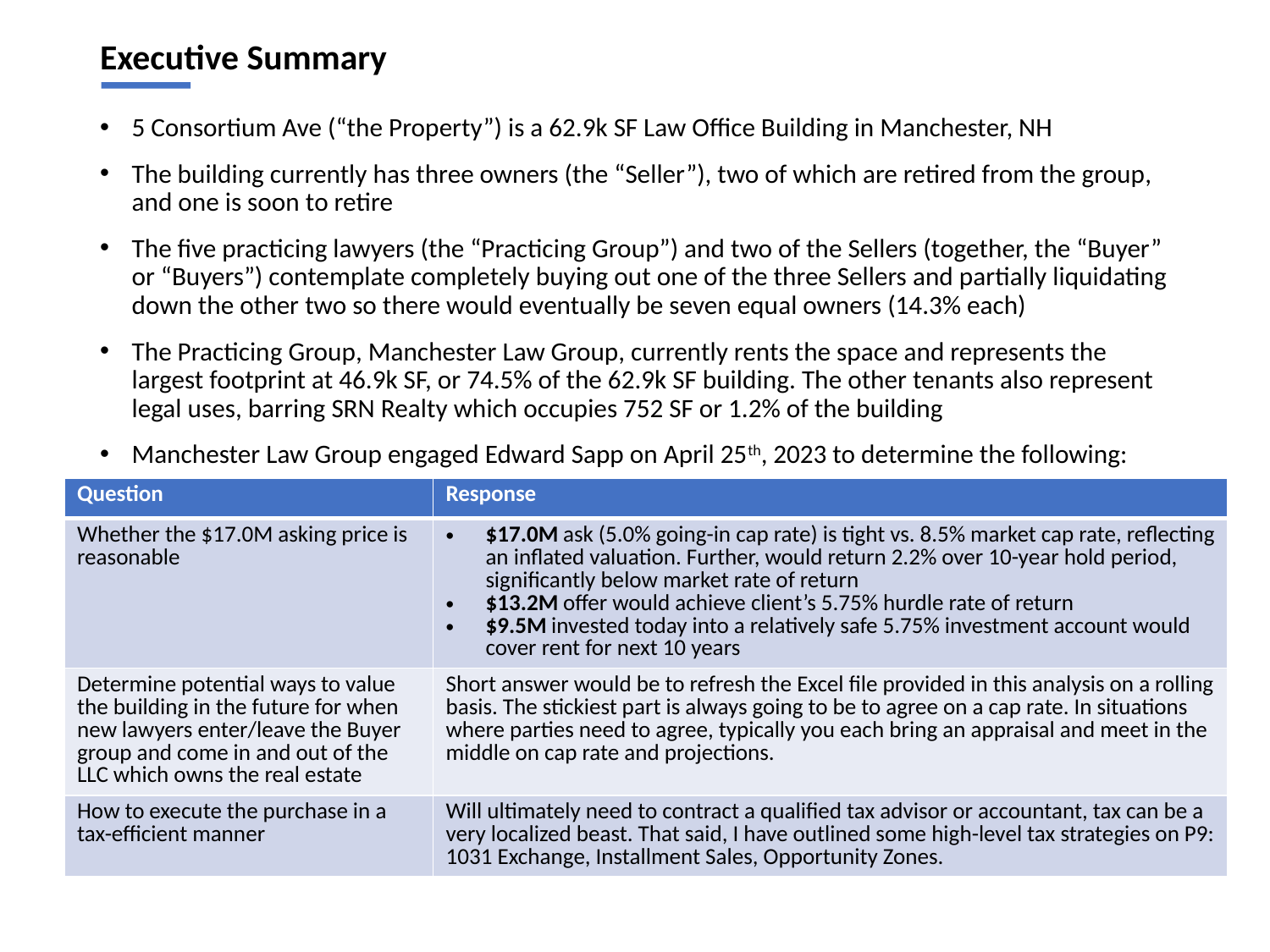

# Executive Summary

5 Consortium Ave (“the Property”) is a 62.9k SF Law Office Building in Manchester, NH
The building currently has three owners (the “Seller”), two of which are retired from the group, and one is soon to retire
The five practicing lawyers (the “Practicing Group”) and two of the Sellers (together, the “Buyer” or “Buyers”) contemplate completely buying out one of the three Sellers and partially liquidating down the other two so there would eventually be seven equal owners (14.3% each)
The Practicing Group, Manchester Law Group, currently rents the space and represents the largest footprint at 46.9k SF, or 74.5% of the 62.9k SF building. The other tenants also represent legal uses, barring SRN Realty which occupies 752 SF or 1.2% of the building
Manchester Law Group engaged Edward Sapp on April 25th, 2023 to determine the following:
| Question | Response |
| --- | --- |
| Whether the $17.0M asking price is reasonable | $17.0M ask (5.0% going-in cap rate) is tight vs. 8.5% market cap rate, reflecting an inflated valuation. Further, would return 2.2% over 10-year hold period, significantly below market rate of return $13.2M offer would achieve client’s 5.75% hurdle rate of return $9.5M invested today into a relatively safe 5.75% investment account would cover rent for next 10 years |
| Determine potential ways to value the building in the future for when new lawyers enter/leave the Buyer group and come in and out of the LLC which owns the real estate | Short answer would be to refresh the Excel file provided in this analysis on a rolling basis. The stickiest part is always going to be to agree on a cap rate. In situations where parties need to agree, typically you each bring an appraisal and meet in the middle on cap rate and projections. |
| How to execute the purchase in a tax-efficient manner | Will ultimately need to contract a qualified tax advisor or accountant, tax can be a very localized beast. That said, I have outlined some high-level tax strategies on P9: 1031 Exchange, Installment Sales, Opportunity Zones. |